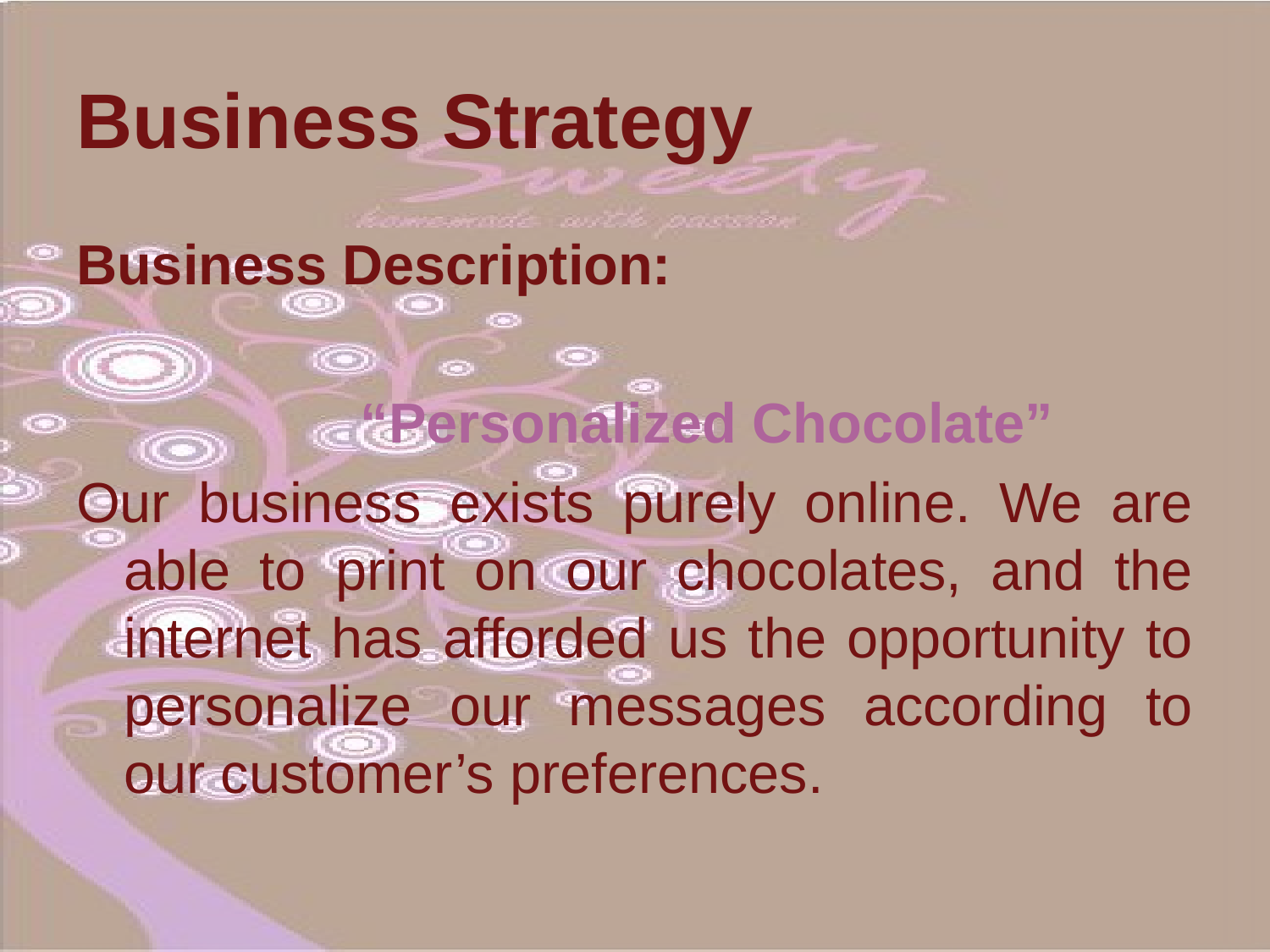

# Business Strategy
Business Description:

		       “Personalized Chocolate”
Our business exists purely online. We are able to print on our chocolates, and the internet has afforded us the opportunity to personalize our messages according to our customer’s preferences.